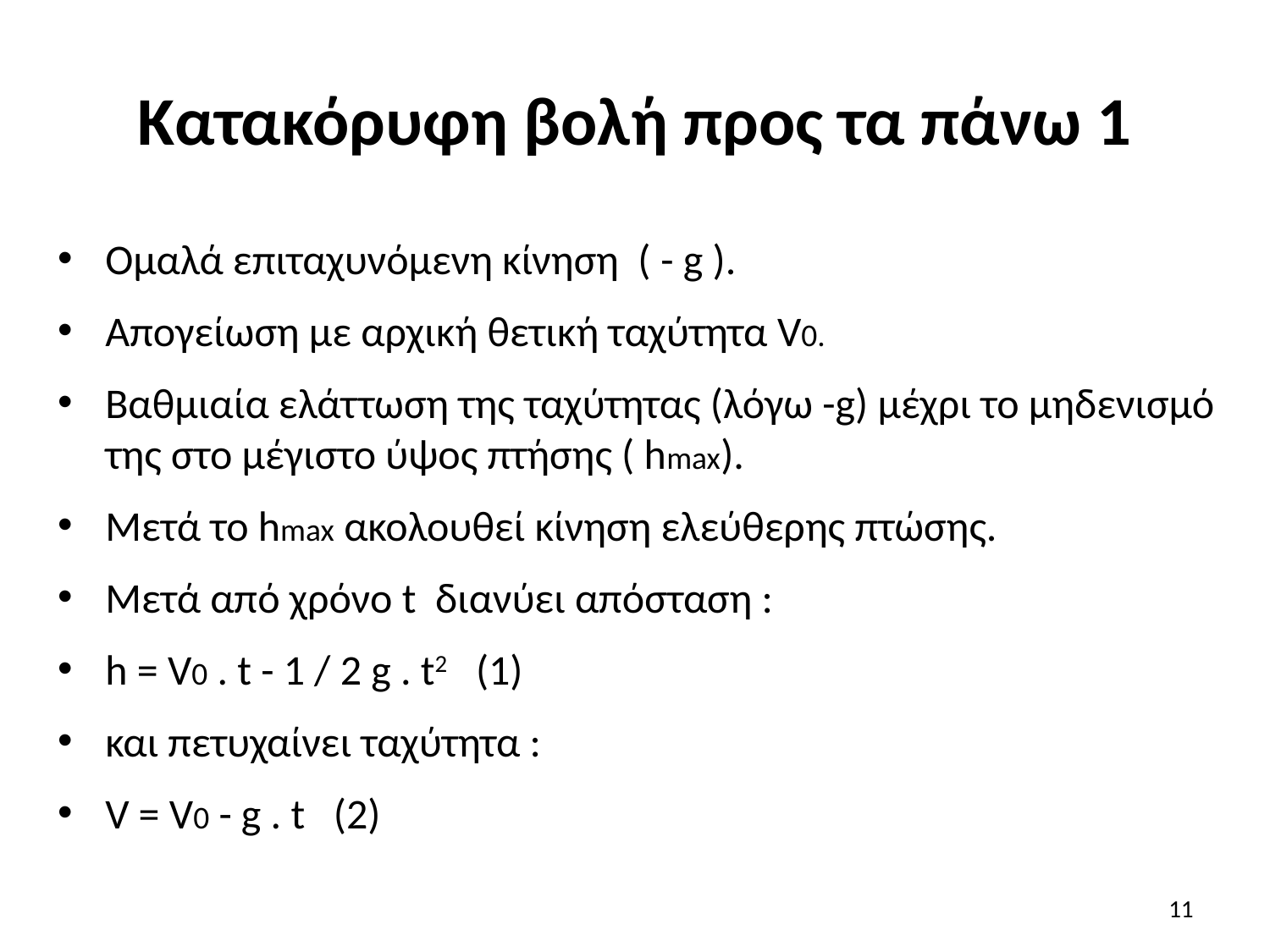

# Κατακόρυφη βολή προς τα πάνω 1
Ομαλά επιταχυνόμενη κίνηση  ( - g ).
Απογείωση με αρχική θετική ταχύτητα V0.
Βαθμιαία ελάττωση της ταχύτητας (λόγω -g) μέχρι το μηδενισμό της στο μέγιστο ύψος πτήσης ( hmax).
Μετά το hmax ακολουθεί κίνηση ελεύθερης πτώσης.
Μετά από χρόνο t  διανύει απόσταση :
h = V0 . t - 1 / 2 g . t2   (1)
και πετυχαίνει ταχύτητα :
V = V0 - g . t   (2)
11